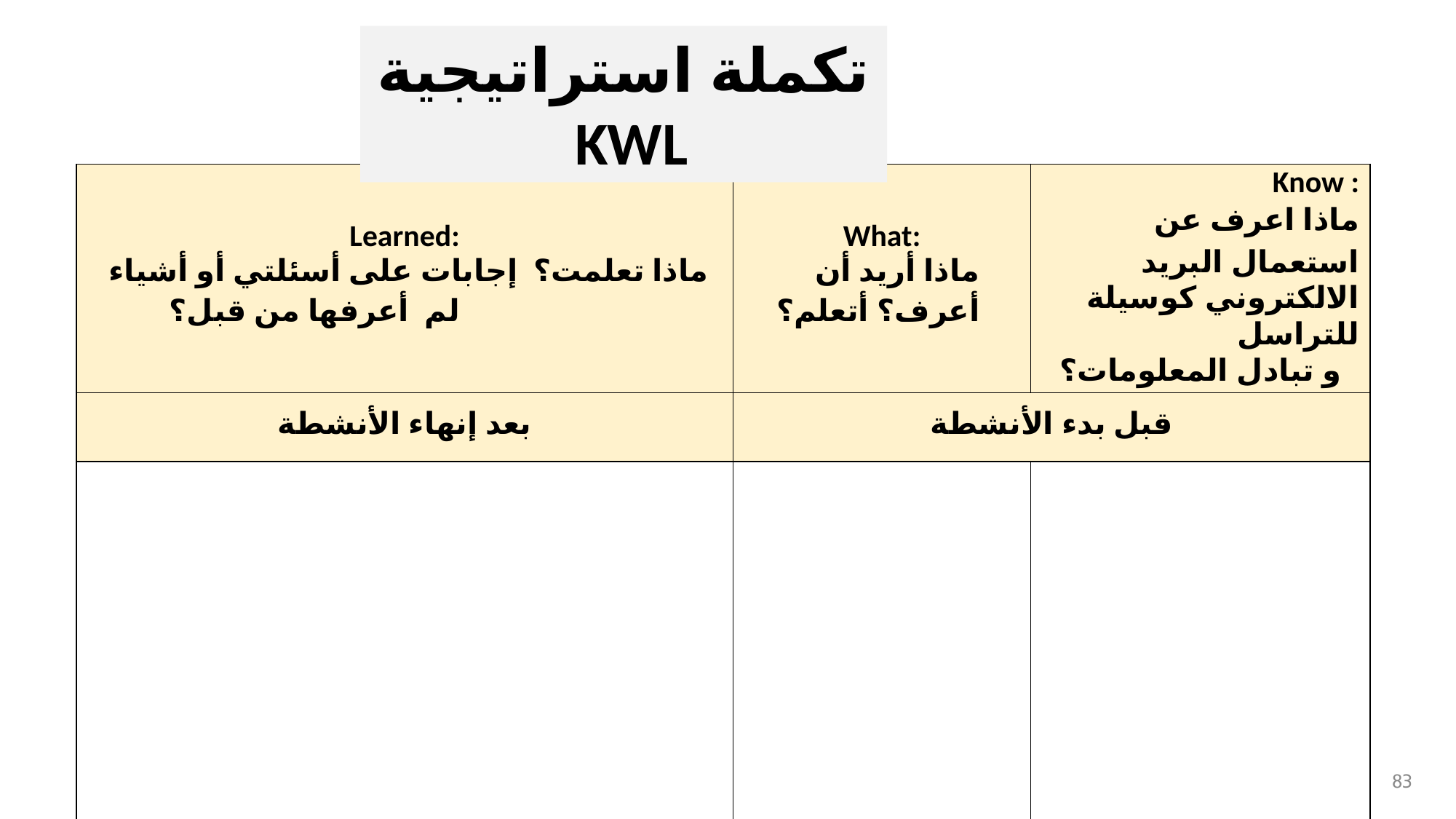

الإعلام الآلي
تكملة استراتيجية KWL
| Learned: ماذا تعلمت؟ إجابات على أسئلتي أو أشياء لم أعرفها من قبل؟ | What: ماذا أريد أن أعرف؟ أتعلم؟ | Know : ماذا اعرف عن استعمال البريد الالكتروني كوسيلة للتراسل و تبادل المعلومات؟ |
| --- | --- | --- |
| بعد إنهاء الأنشطة | قبل بدء الأنشطة |  |
|  |  |  |
83